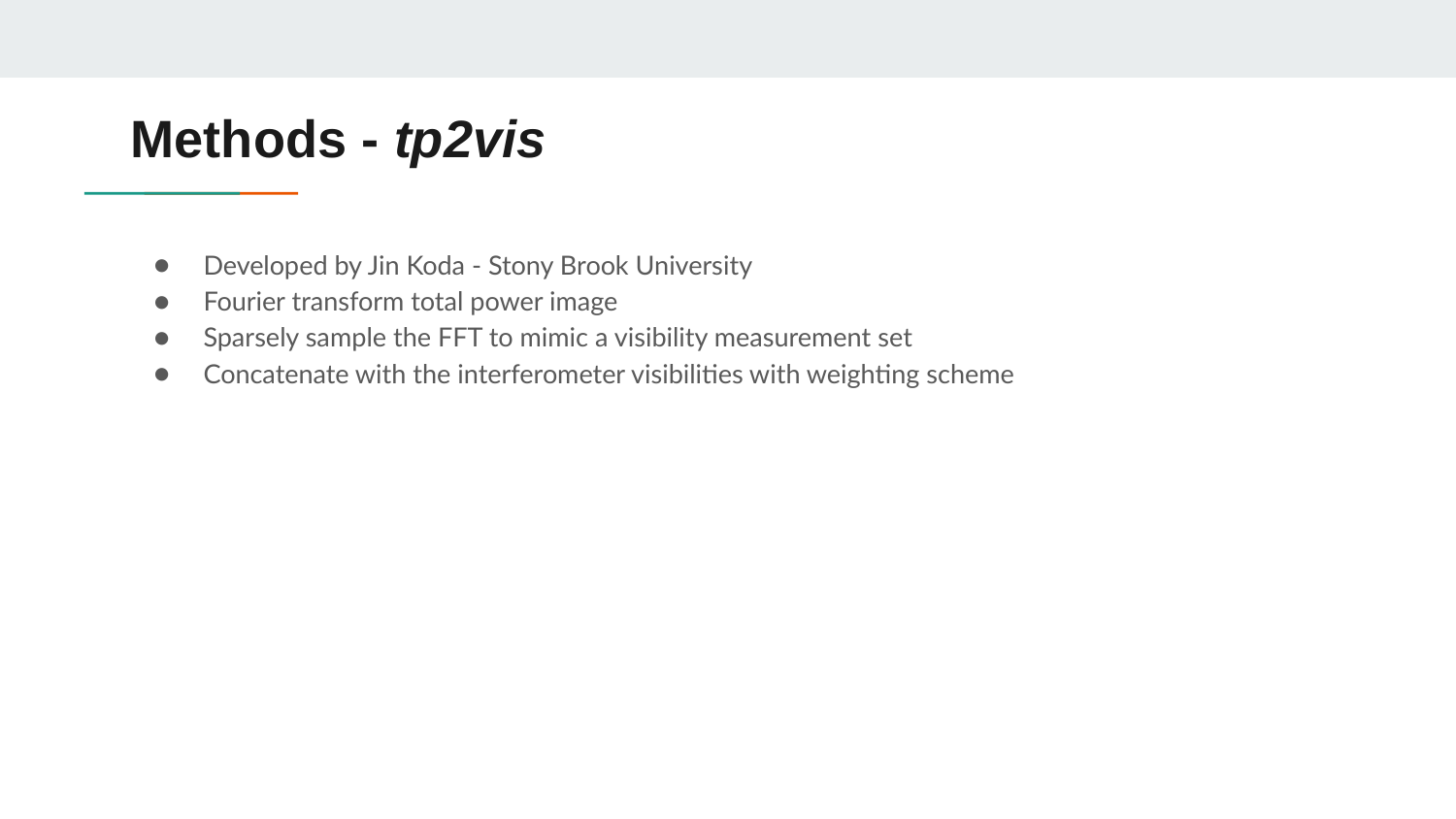

# Methods - tp2vis
Developed by Jin Koda - Stony Brook University
Fourier transform total power image
Sparsely sample the FFT to mimic a visibility measurement set
Concatenate with the interferometer visibilities with weighting scheme